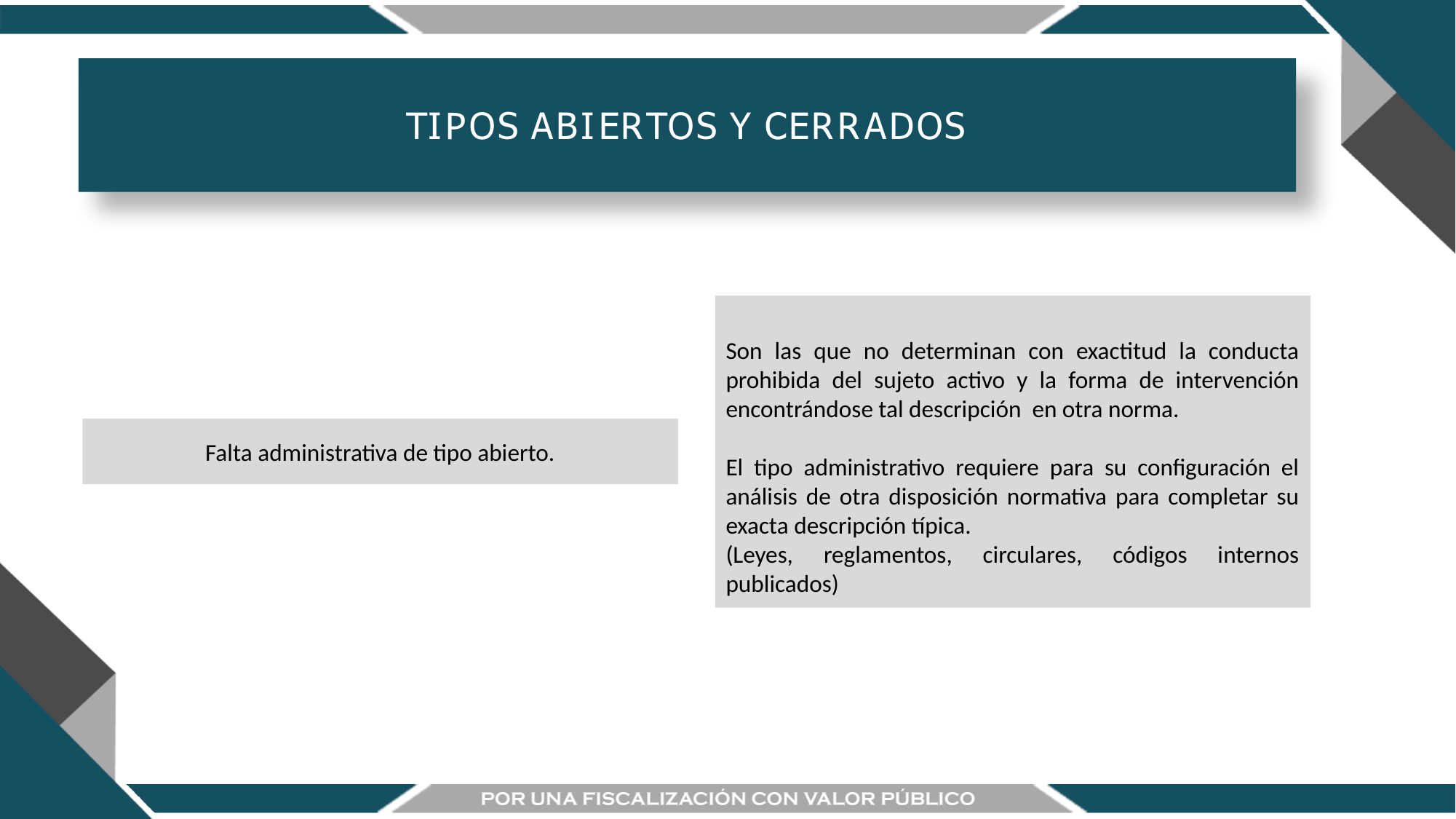

TIPOS ABIERTOS Y CERRADOS

Son las que no determinan con exactitud la conducta prohibida del sujeto activo y la forma de intervención encontrándose tal descripción  en otra norma.

El tipo administrativo requiere para su configuración el análisis de otra disposición normativa para completar su exacta descripción típica.
(Leyes, reglamentos, circulares, códigos internos publicados)
Falta administrativa de tipo abierto.